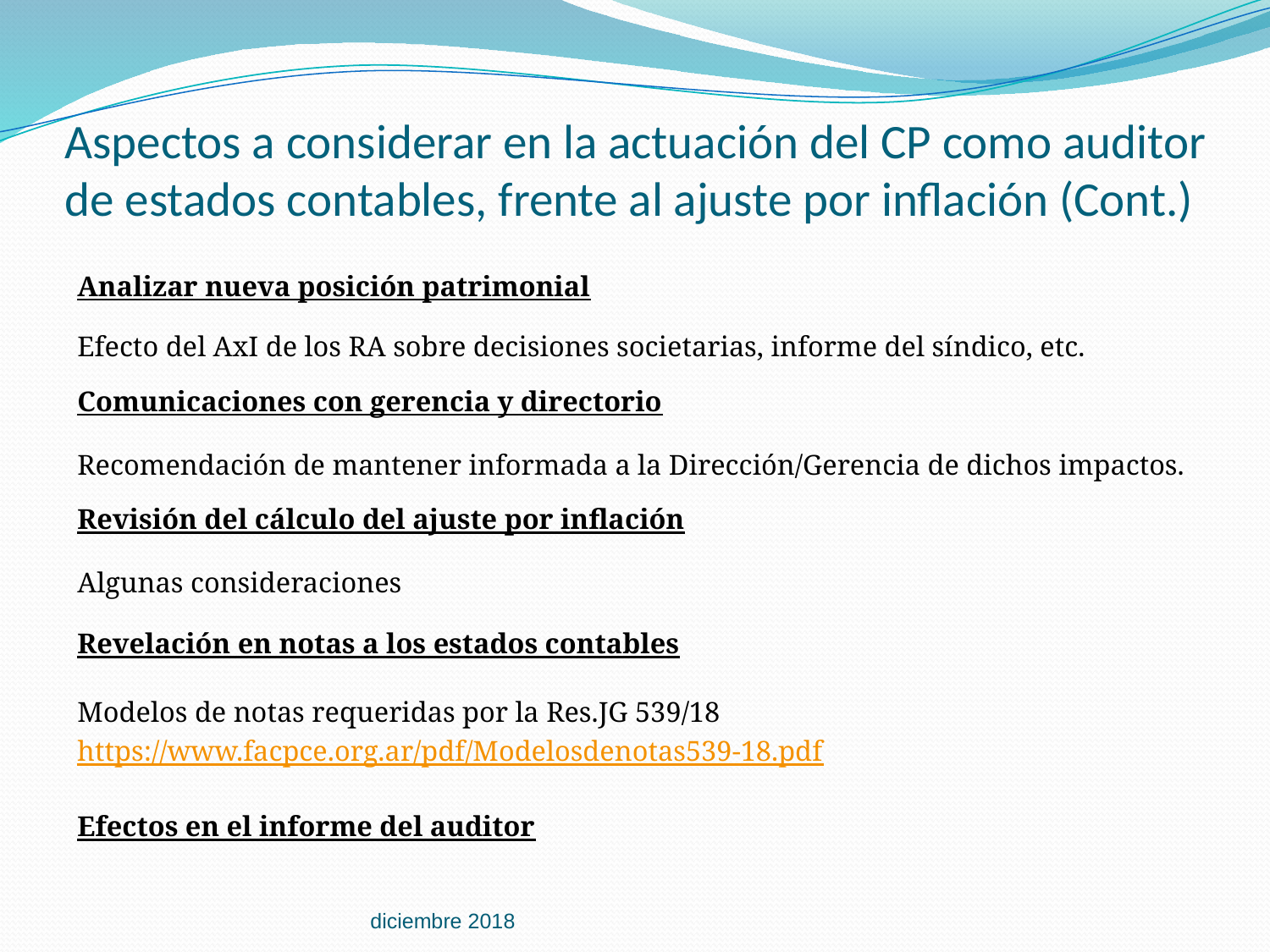

# Aspectos a considerar en la actuación del CP como auditor de estados contables, frente al ajuste por inflación (Cont.)
Analizar nueva posición patrimonial

Efecto del AxI de los RA sobre decisiones societarias, informe del síndico, etc.

Comunicaciones con gerencia y directorio

Recomendación de mantener informada a la Dirección/Gerencia de dichos impactos.

Revisión del cálculo del ajuste por inflación

Algunas consideraciones

Revelación en notas a los estados contables

Modelos de notas requeridas por la Res.JG 539/18
https://www.facpce.org.ar/pdf/Modelosdenotas539-18.pdf

Efectos en el informe del auditor

diciembre 2018